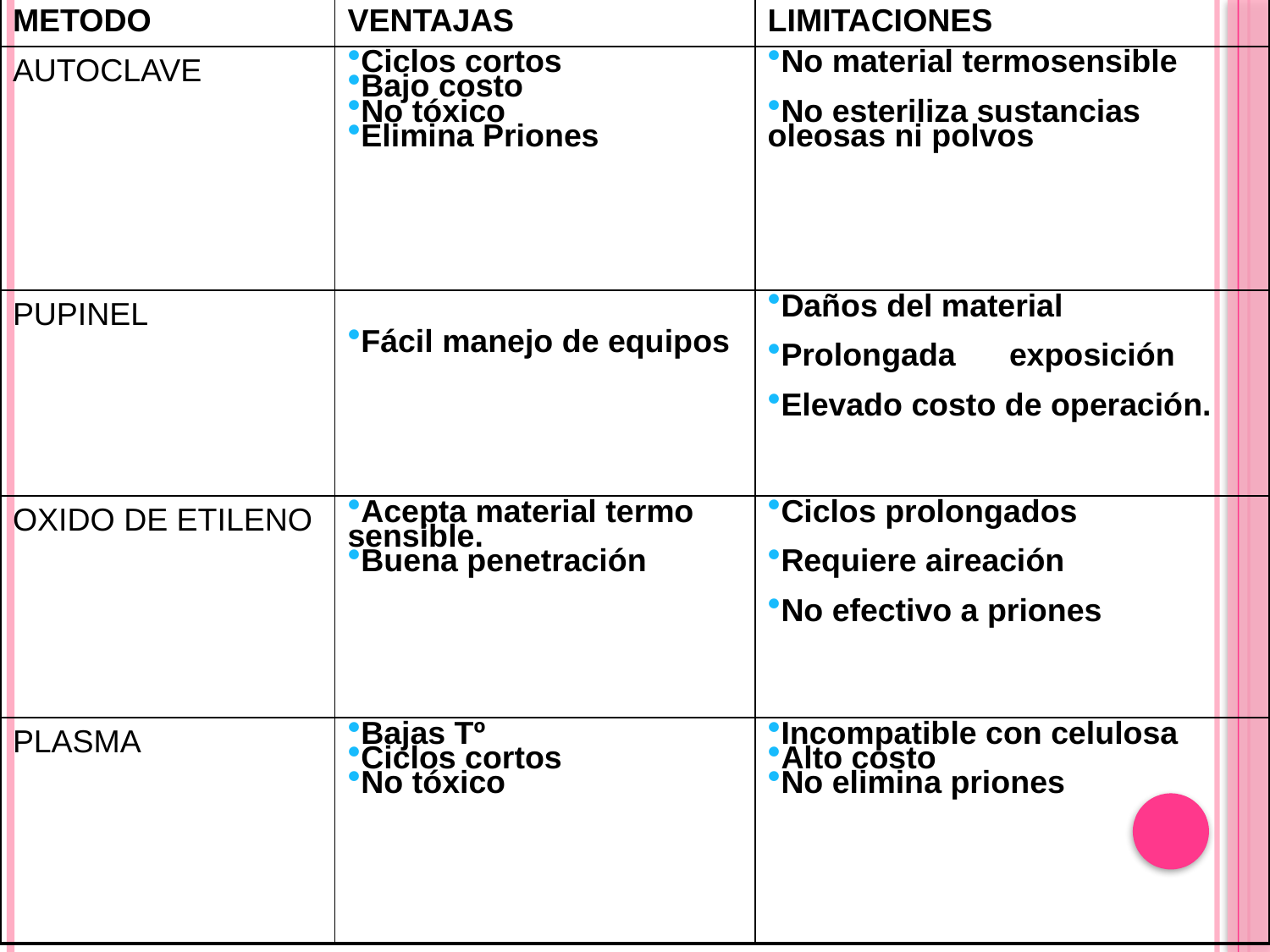

| METODO | VENTAJAS | LIMITACIONES |
| --- | --- | --- |
| AUTOCLAVE | Ciclos cortos Bajo costo No tóxico Elimina Priones | No material termosensible No esteriliza sustancias oleosas ni polvos |
| PUPINEL | Fácil manejo de equipos | Daños del material Prolongada exposición Elevado costo de operación. |
| OXIDO DE ETILENO | Acepta material termo sensible. Buena penetración | Ciclos prolongados Requiere aireación No efectivo a priones |
| PLASMA | Bajas Tº Ciclos cortos No tóxico | Incompatible con celulosa Alto costo No elimina priones |